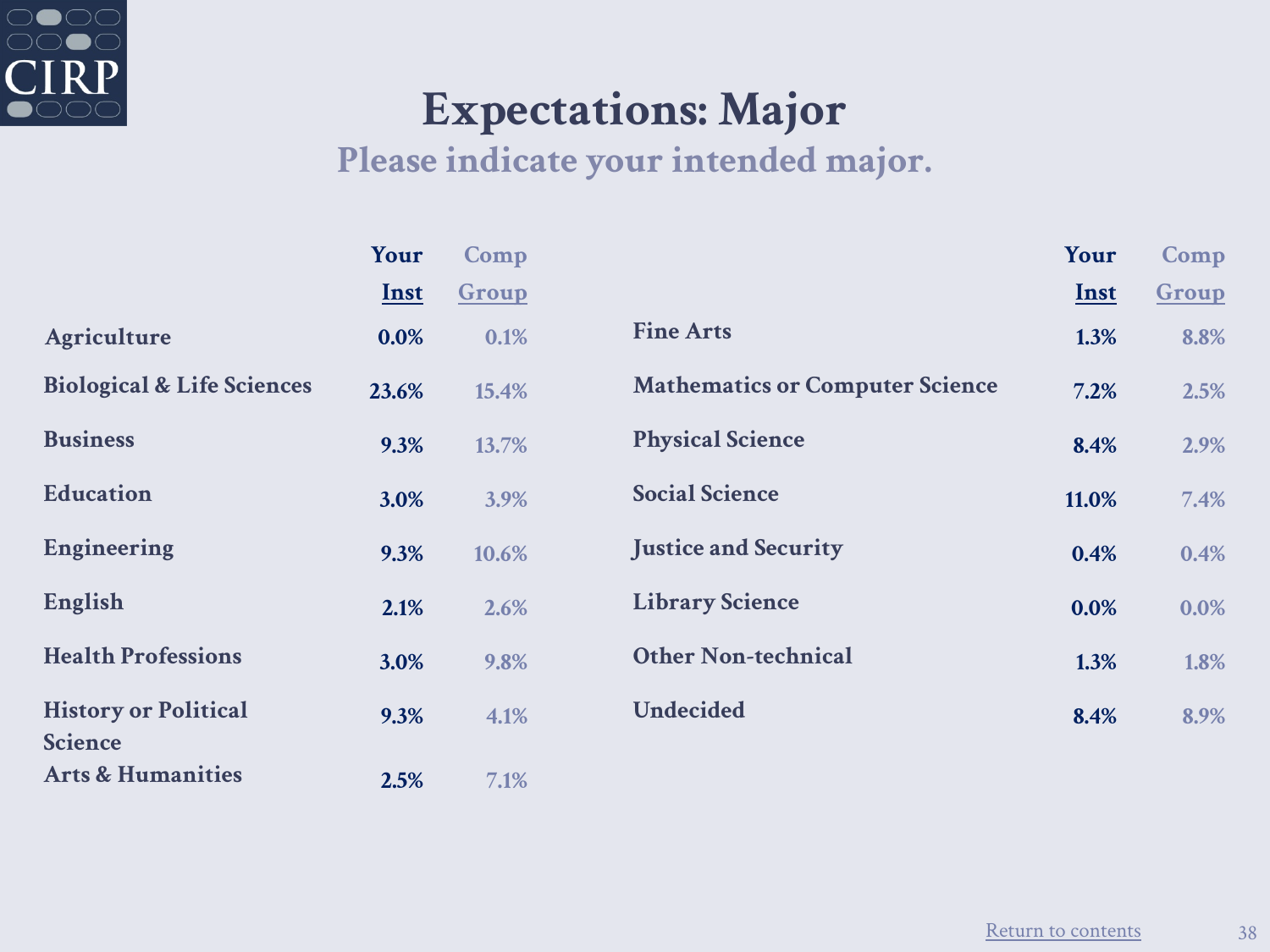

Expectations: Major
Please indicate your intended major.
|  | Your Inst | Comp Group |  |  | Your Inst | Comp Group |
| --- | --- | --- | --- | --- | --- | --- |
| Agriculture | 0.0% | 0.1% |  | Fine Arts | 1.3% | 8.8% |
| Biological & Life Sciences | 23.6% | 15.4% |  | Mathematics or Computer Science | 7.2% | 2.5% |
| Business | 9.3% | 13.7% |  | Physical Science | 8.4% | 2.9% |
| Education | 3.0% | 3.9% |  | Social Science | 11.0% | 7.4% |
| Engineering | 9.3% | 10.6% |  | Justice and Security | 0.4% | 0.4% |
| English | 2.1% | 2.6% |  | Library Science | 0.0% | 0.0% |
| Health Professions | 3.0% | 9.8% |  | Other Non-technical | 1.3% | 1.8% |
| History or Political Science | 9.3% | 4.1% |  | Undecided | 8.4% | 8.9% |
| Arts & Humanities | 2.5% | 7.1% |  |  |  |  |

38